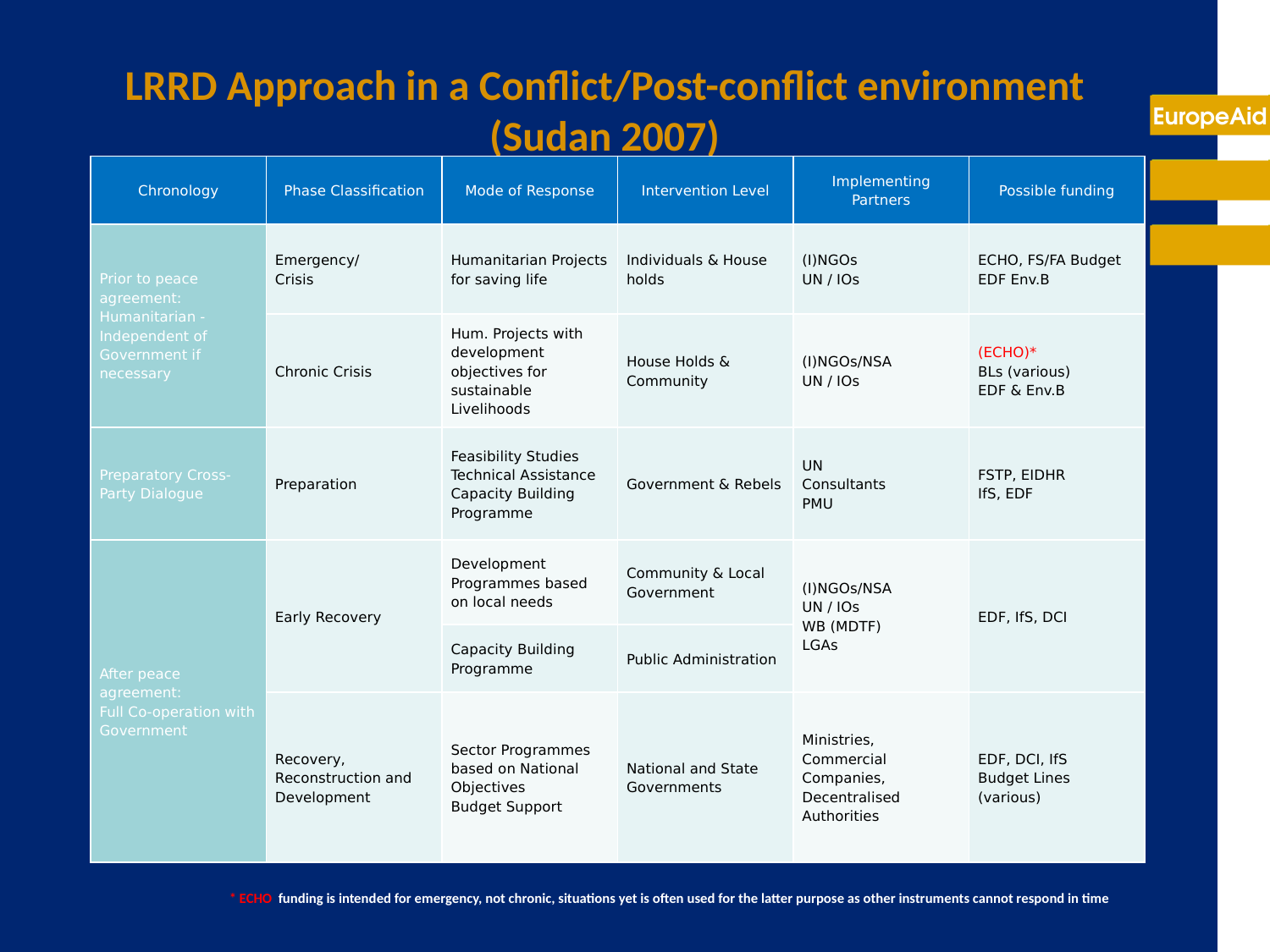

# LRRD Approach in a Conflict/Post-conflict environment (Sudan 2007)
| Chronology | Phase Classification | Mode of Response | Intervention Level | Implementing Partners | Possible funding |
| --- | --- | --- | --- | --- | --- |
| Prior to peace agreement: Humanitarian -Independent of Government if necessary | Emergency/ Crisis | Humanitarian Projects for saving life | Individuals & House holds | (I)NGOs UN / IOs | ECHO, FS/FA Budget EDF Env.B |
|  | Chronic Crisis | Hum. Projects with development objectives for sustainable Livelihoods | House Holds & Community | (I)NGOs/NSA UN / IOs | (ECHO)\* BLs (various) EDF & Env.B |
| Preparatory Cross-Party Dialogue | Preparation | Feasibility Studies Technical Assistance Capacity Building Programme | Government & Rebels | UN Consultants PMU | FSTP, EIDHR IfS, EDF |
| After peace agreement: Full Co-operation with Government | Early Recovery | Development Programmes based on local needs | Community & Local Government | (I)NGOs/NSA UN / IOs WB (MDTF) LGAs | EDF, IfS, DCI |
|  |  | Capacity Building Programme | Public Administration |  |  |
|  | Recovery, Reconstruction and Development | Sector Programmes based on National Objectives Budget Support | National and State Governments | Ministries, Commercial Companies, Decentralised Authorities | EDF, DCI, IfS Budget Lines (various) |
	* ECHO  funding is intended for emergency, not chronic, situations yet is often used for the latter purpose as other instruments cannot respond in time